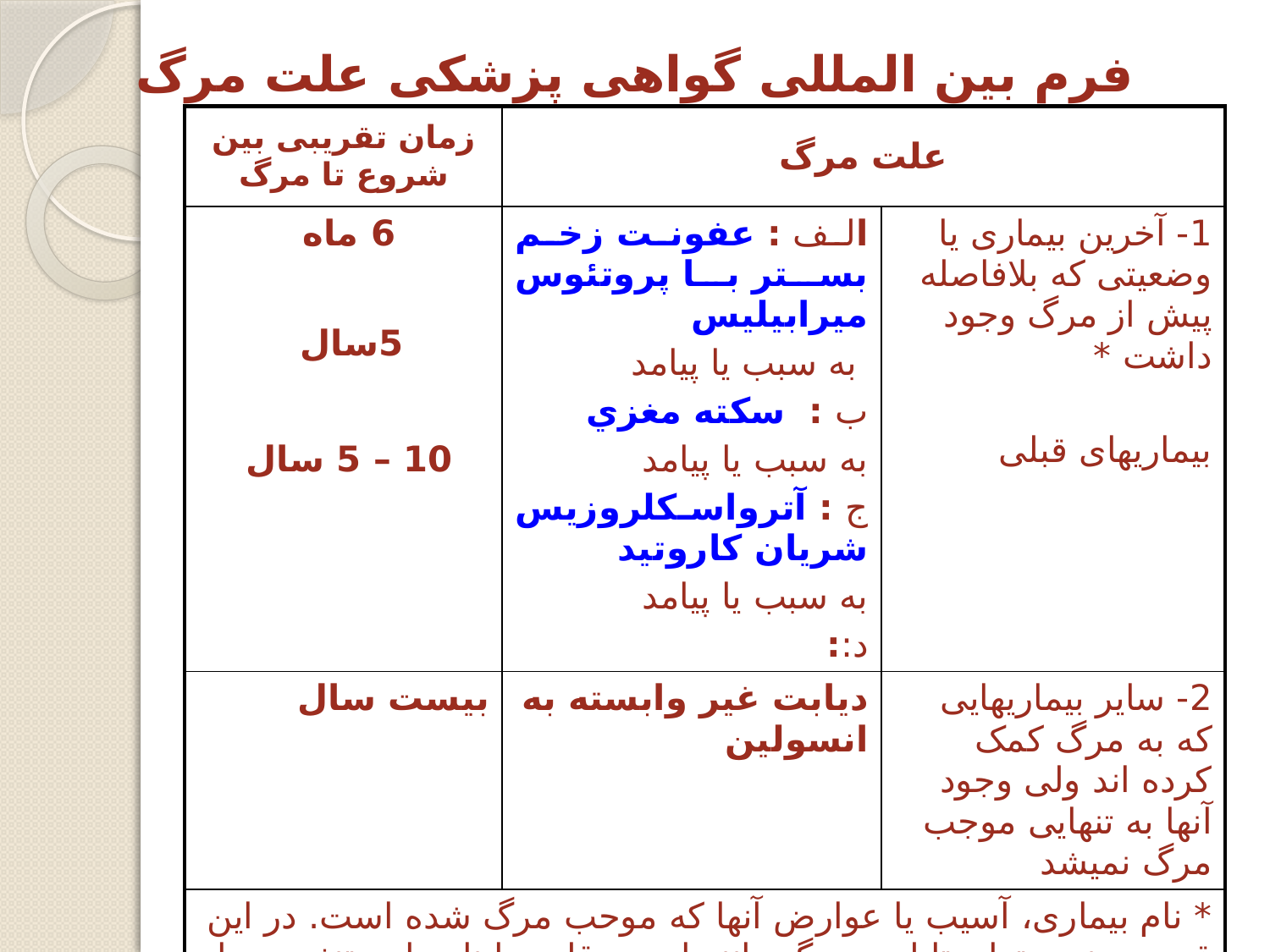

# فرم بین المللی گواهی پزشکی علت مرگ
| زمان تقریبی بین شروع تا مرگ | علت مرگ |  |
| --- | --- | --- |
| 6 ماه 5سال 10 – 5 سال | الف : عفونت زخم بستر با پروتئوس ميرابيليس به سبب یا پیامد ب : سكته مغزي به سبب یا پیامد ج : آترواسكلروزيس شريان كاروتيد به سبب یا پیامد د:: | 1- آخرین بیماری یا وضعیتی که بلافاصله پیش از مرگ وجود داشت \* بیماریهای قبلی |
| بیست سال | ديابت غير وابسته به انسولين | 2- سایر بیماریهایی که به مرگ کمک کرده اند ولی وجود آنها به تنهایی موجب مرگ نمیشد |
| \* نام بیماری، آسیب یا عوارض آنها که موحب مرگ شده است. در این قسمت نمی توان تابلوی مرگ مانند ایست قلبی یا نارسایی تنفسی را وارد کرد. |  |  |